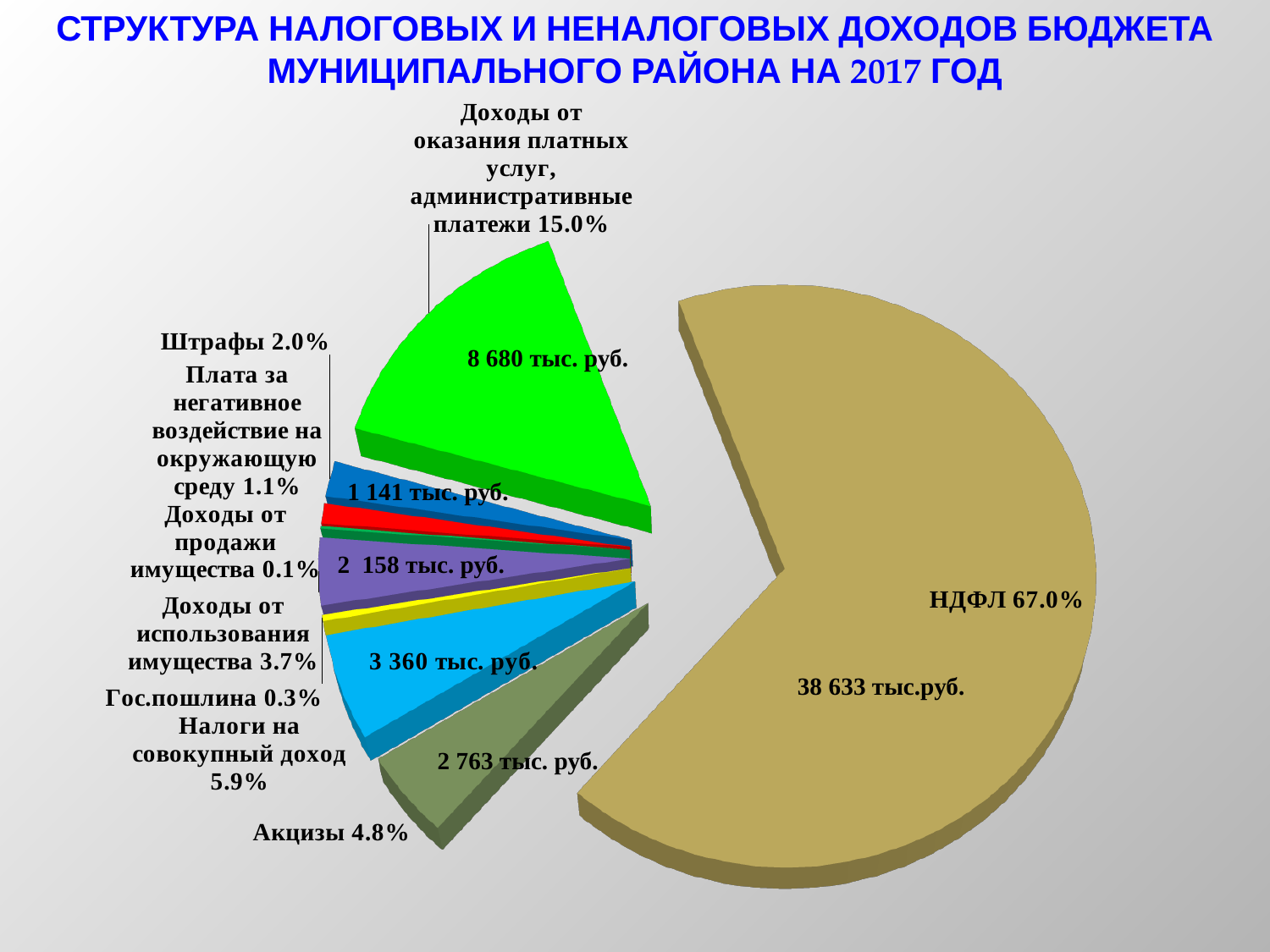

СТРУКТУРА НАЛОГОВЫХ И НЕНАЛОГОВЫХ ДОХОДОВ БЮДЖЕТА МУНИЦИПАЛЬНОГО РАЙОНА НА 2017 ГОД

[unsupported chart]

8 680 тыс. руб.
1 141 тыс. руб.
2  158 тыс. руб.
38 633 тыс.руб.
2 763 тыс. руб.